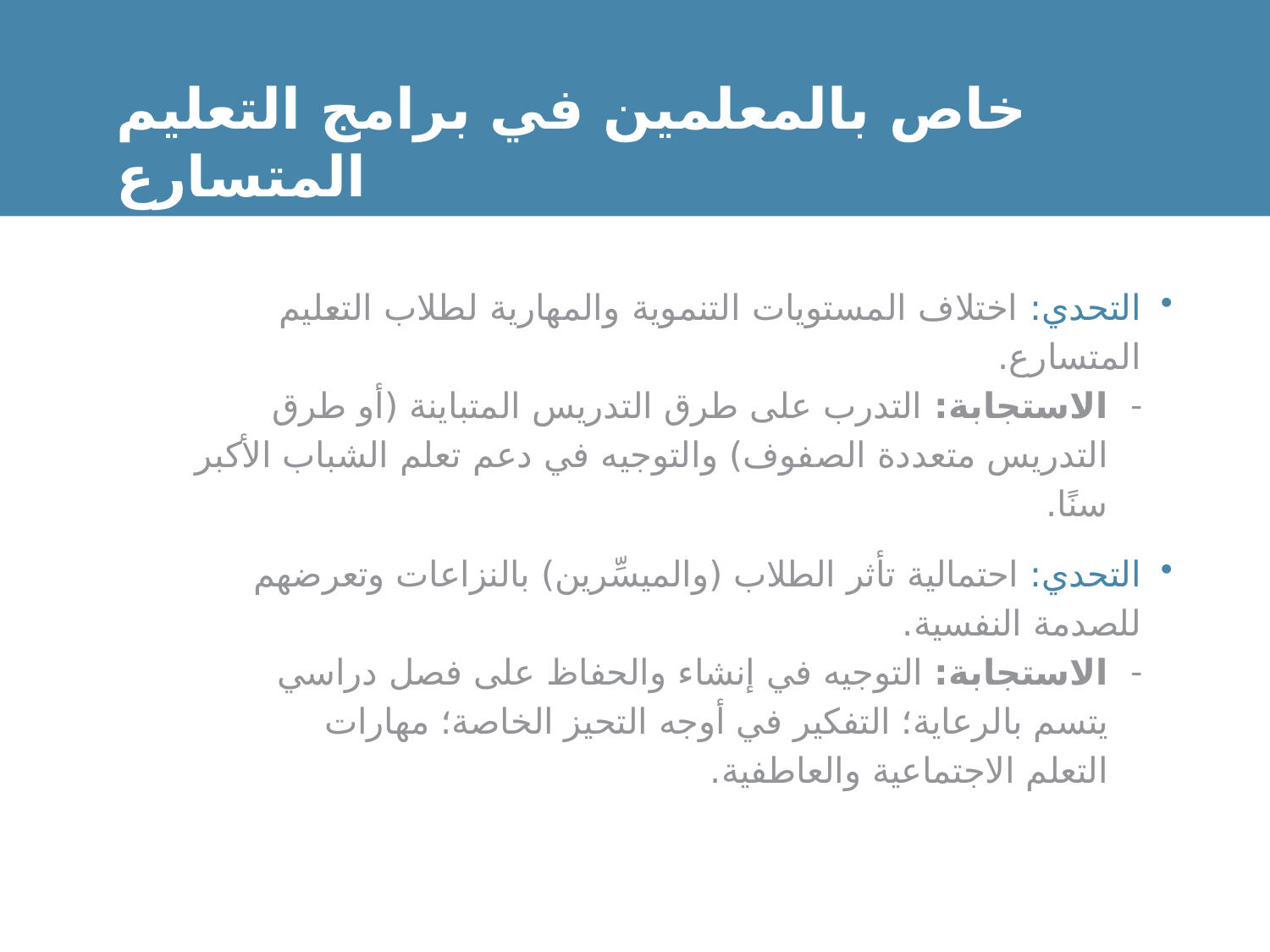

# خاص بالمعلمين في برامج التعليم المتسارع
التحدي: اختلاف المستويات التنموية والمهارية لطلاب التعليم المتسارع.
الاستجابة: التدرب على طرق التدريس المتباينة (أو طرق التدريس متعددة الصفوف) والتوجيه في دعم تعلم الشباب الأكبر سنًا.
التحدي: احتمالية تأثر الطلاب (والميسِّرين) بالنزاعات وتعرضهم للصدمة النفسية.
الاستجابة: التوجيه في إنشاء والحفاظ على فصل دراسي يتسم بالرعاية؛ التفكير في أوجه التحيز الخاصة؛ مهارات التعلم الاجتماعية والعاطفية.